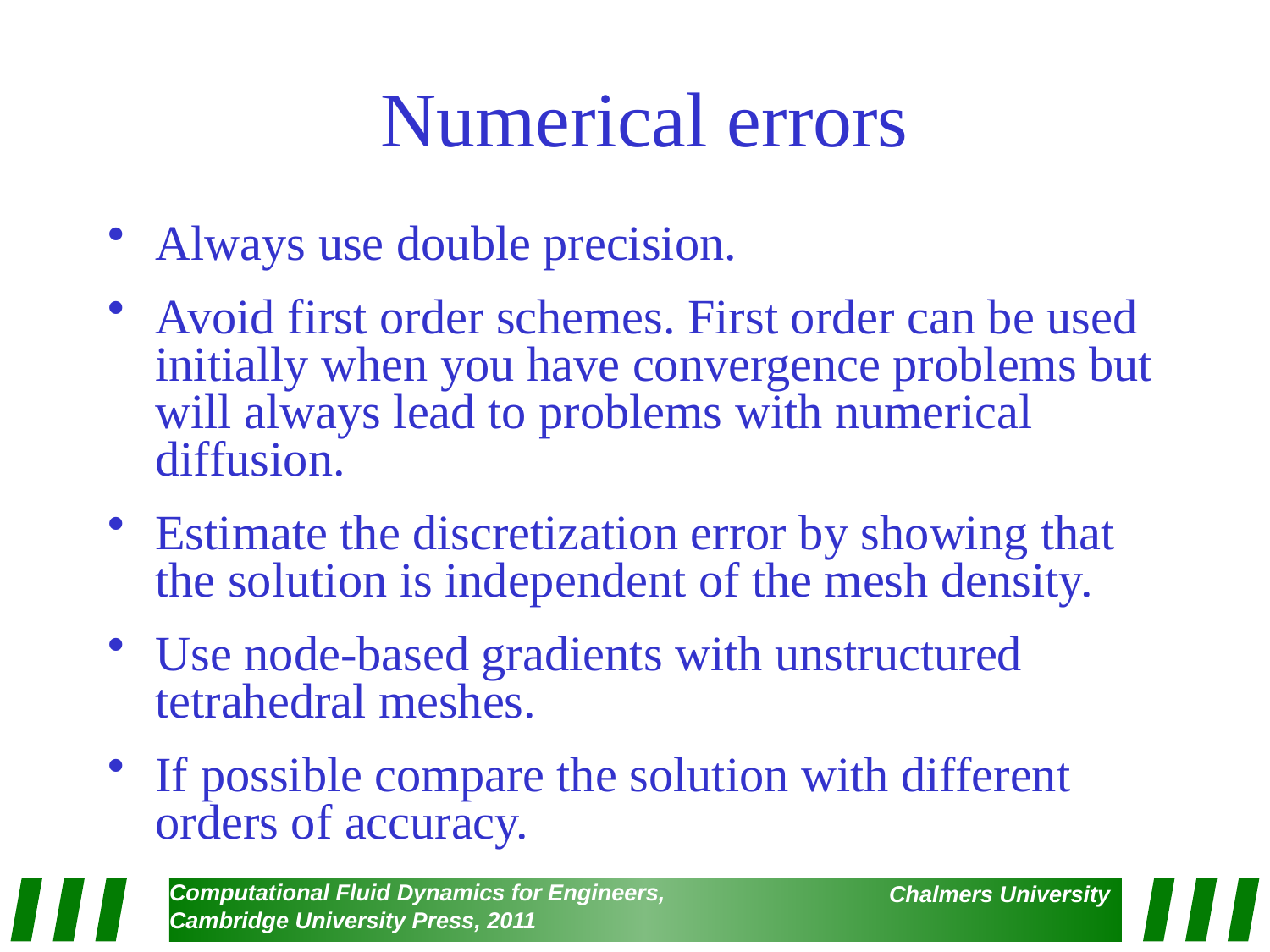

# Numerical errors
Always use double precision.

Avoid first order schemes. First order can be used initially when you have convergence problems but will always lead to problems with numerical diffusion.

Estimate the discretization error by showing that the solution is independent of the mesh density.

Use node-based gradients with unstructured tetrahedral meshes.

If possible compare the solution with different orders of accuracy.